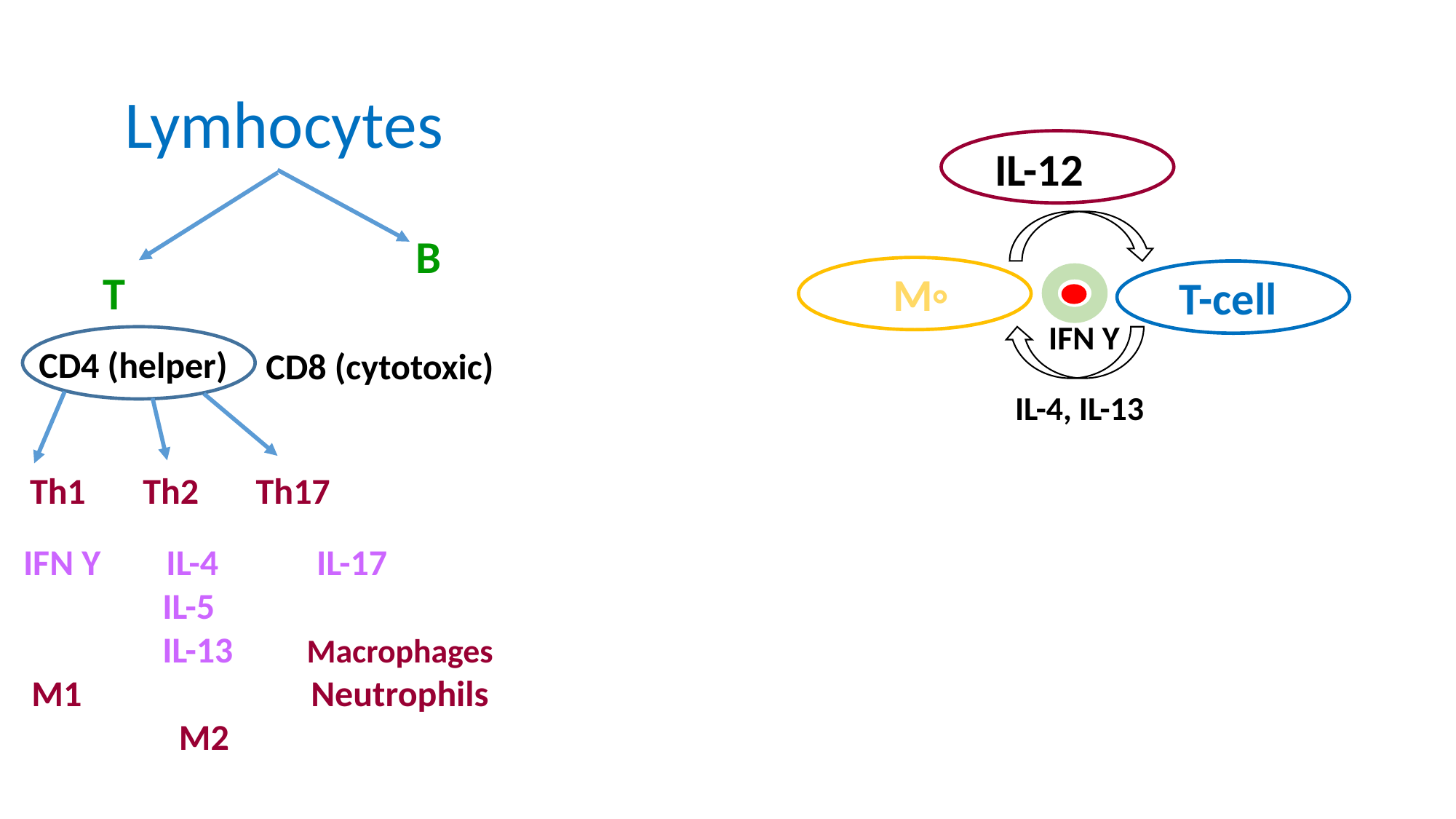

# Lymhocytes

IL-12

B

T
M◦

T-cell

IFN Y

CD4 (helper)
CD8 (cytotoxic)
IL-4, IL-13
   Th1       Th2       Th17
IFN Y        IL-4            IL-17
                 IL-5
                 IL-13         Macrophages
 M1                            Neutrophils
                   M2